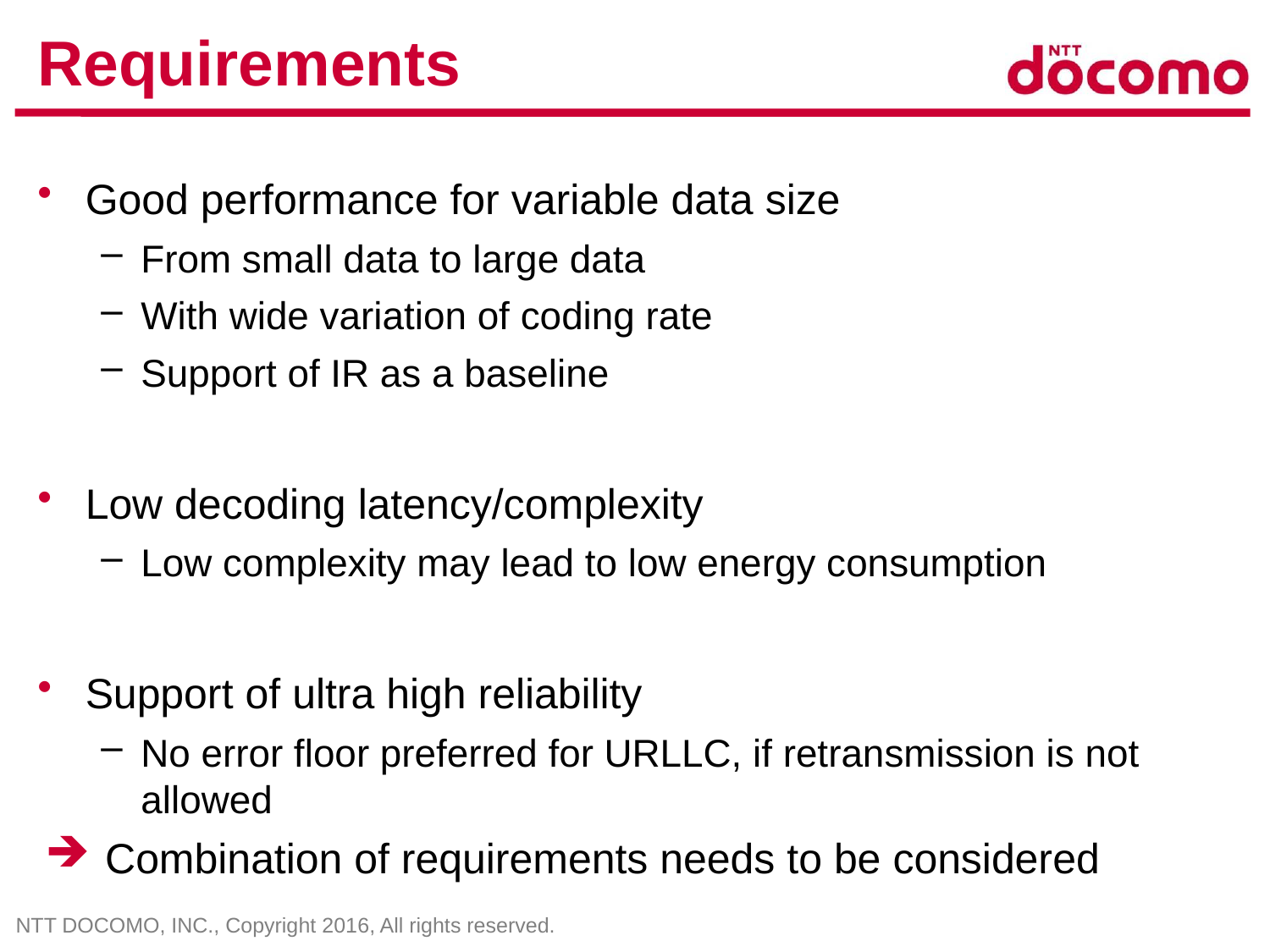

# Requirements
Good performance for variable data size
From small data to large data
With wide variation of coding rate
Support of IR as a baseline

Low decoding latency/complexity
Low complexity may lead to low energy consumption

Support of ultra high reliability
No error floor preferred for URLLC, if retransmission is not allowed
 Combination of requirements needs to be considered